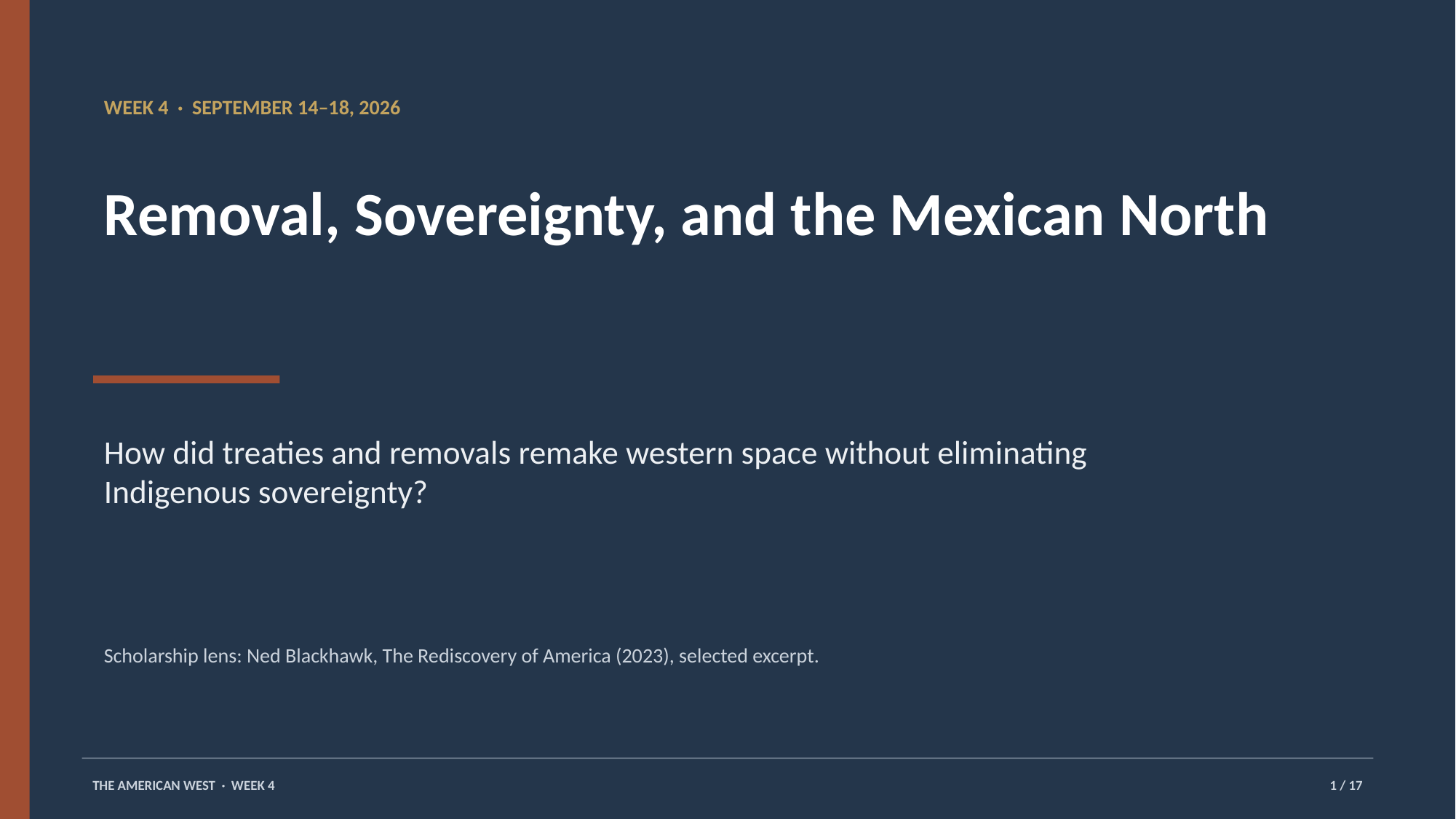

WEEK 4  ·  SEPTEMBER 14–18, 2026
Removal, Sovereignty, and the Mexican North

How did treaties and removals remake western space without eliminating Indigenous sovereignty?
Scholarship lens: Ned Blackhawk, The Rediscovery of America (2023), selected excerpt.

THE AMERICAN WEST  ·  WEEK 4
1 / 17